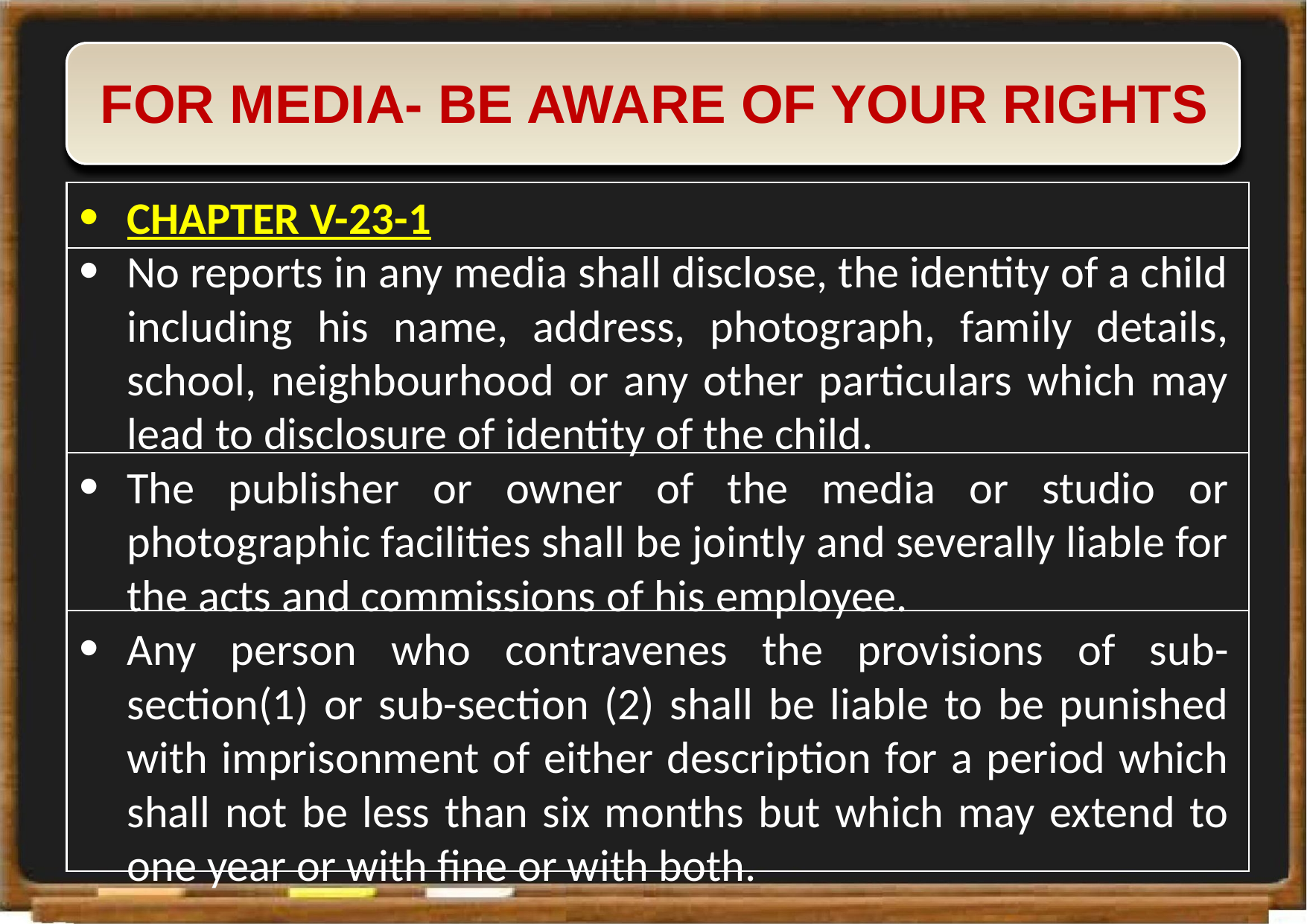

# FOR MEDIA- BE AWARE OF YOUR RIGHTS

CHAPTER V-23-1
No reports in any media shall disclose, the identity of a child including his name, address, photograph, family details, school, neighbourhood or any other particulars which may lead to disclosure of identity of the child.
The publisher or owner of the media or studio or photographic facilities shall be jointly and severally liable for the acts and commissions of his employee.
Any person who contravenes the provisions of sub-section(1) or sub-section (2) shall be liable to be punished with imprisonment of either description for a period which shall not be less than six months but which may extend to one year or with fine or with both.